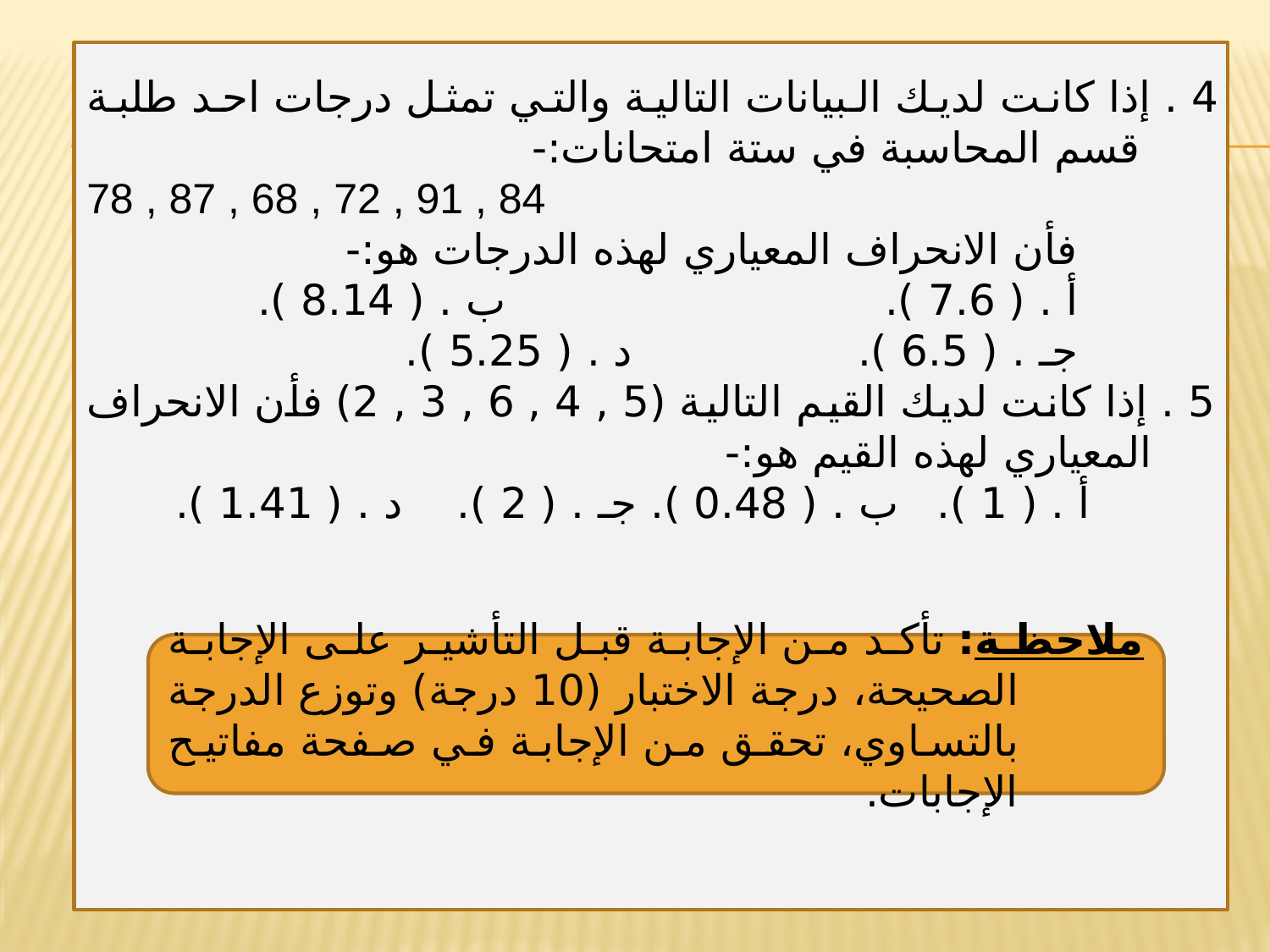

4 . إذا كانت لديك البيانات التالية والتي تمثل درجات احد طلبة قسم المحاسبة في ستة امتحانات:-
78 , 87 , 68 , 72 , 91 , 84
فأن الانحراف المعياري لهذه الدرجات هو:-
أ . ( 7.6 ).  				ب . ( 8.14 ).
جـ . ( 6.5 ). 			د . ( 5.25 ).
5 . إذا كانت لديك القيم التالية (5 , 4 , 6 , 3 , 2) فأن الانحراف المعياري لهذه القيم هو:-
أ . ( 1 ).		ب . ( 0.48 ). 	جـ . ( 2 ). 	   د . ( 1.41 ).

ملاحظة: تأكد من الإجابة قبل التأشير على الإجابة الصحيحة، درجة الاختبار (10 درجة) وتوزع الدرجة بالتساوي، تحقق من الإجابة في صفحة مفاتيح الإجابات.